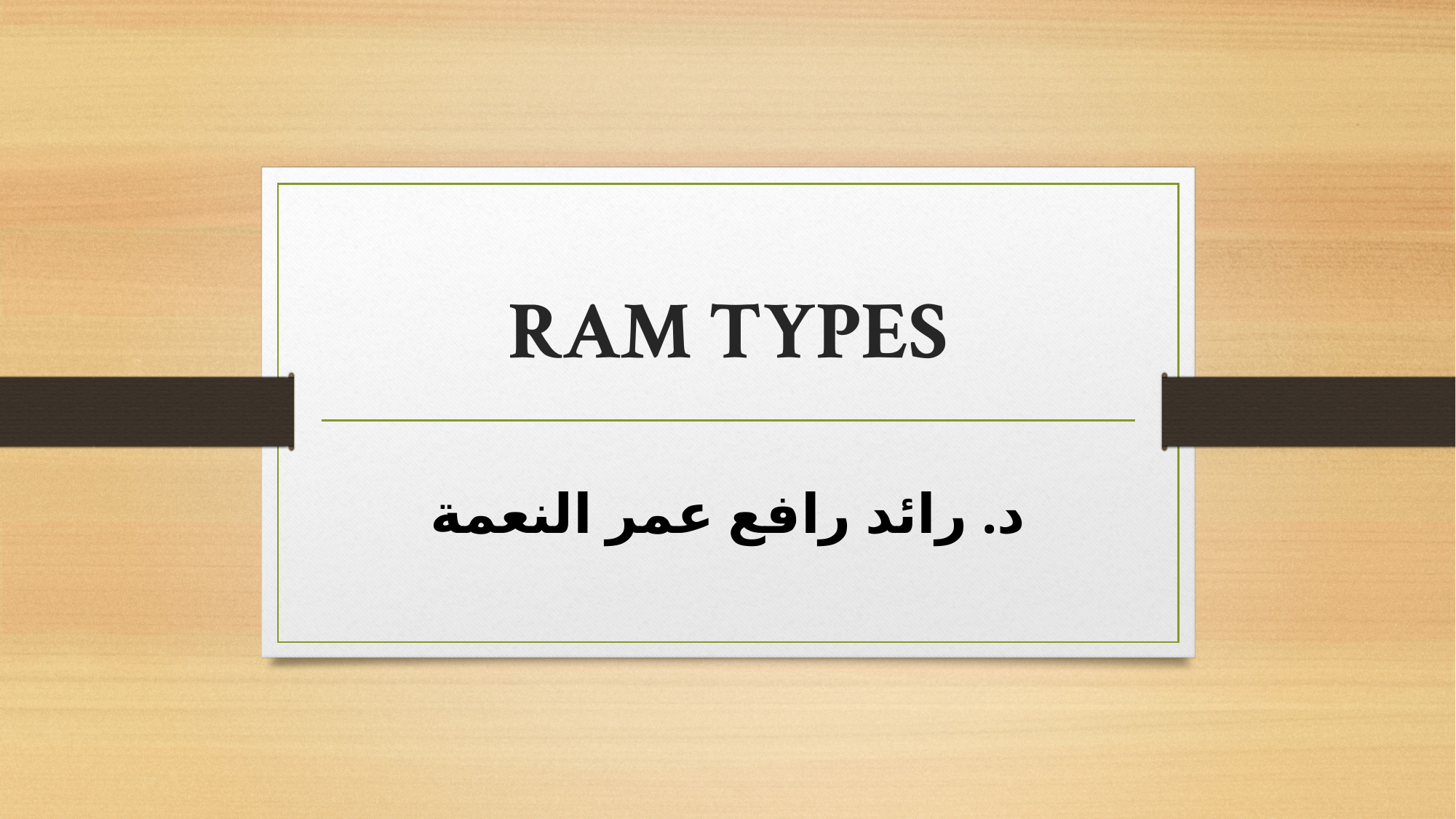

# RAM TYPES
د. رائد رافع عمر النعمة